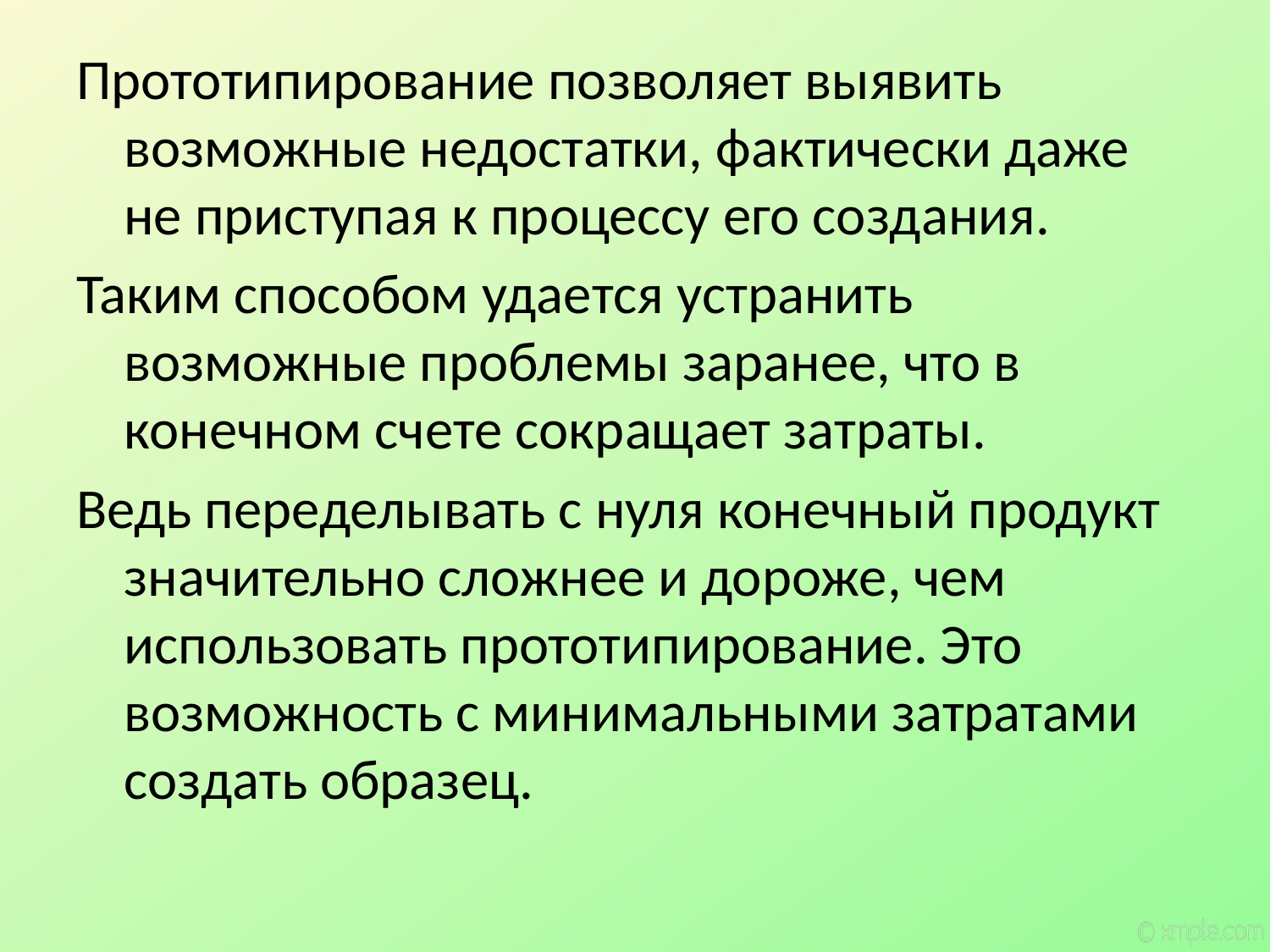

Прототипирование позволяет выявить возможные недостатки, фактически даже не приступая к процессу его создания.
Таким способом удается устранить возможные проблемы заранее, что в конечном счете сокращает затраты.
Ведь переделывать с нуля конечный продукт значительно сложнее и дороже, чем использовать прототипирование. Это возможность с минимальными затратами создать образец.